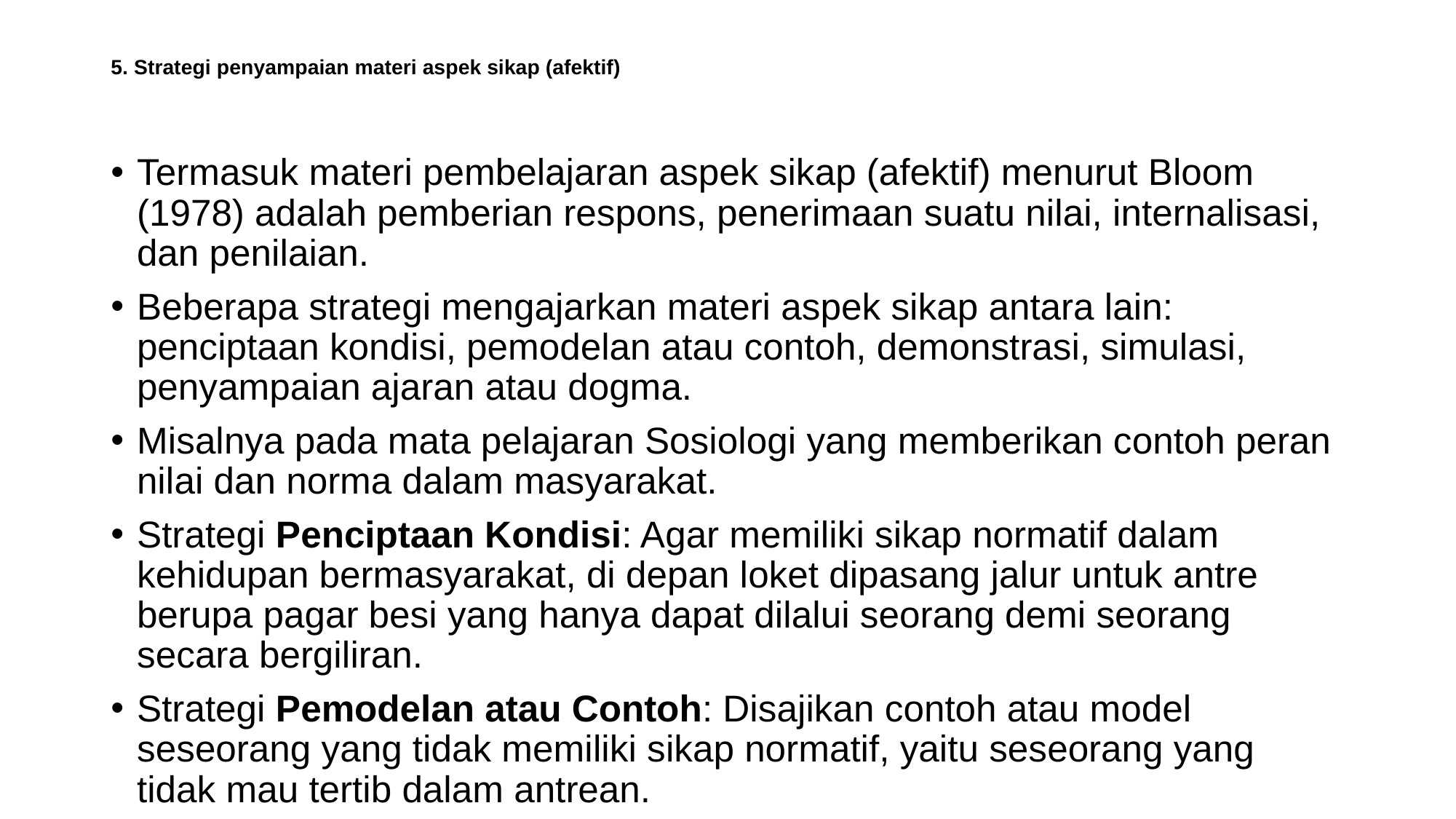

# 5. Strategi penyampaian materi aspek sikap (afektif)
Termasuk materi pembelajaran aspek sikap (afektif) menurut Bloom (1978) adalah pemberian respons, penerimaan suatu nilai, internalisasi, dan penilaian.
Beberapa strategi mengajarkan materi aspek sikap antara lain: penciptaan kondisi, pemodelan atau contoh, demonstrasi, simulasi, penyampaian ajaran atau dogma.
Misalnya pada mata pelajaran Sosiologi yang memberikan contoh peran nilai dan norma dalam masyarakat.
Strategi Penciptaan Kondisi: Agar memiliki sikap normatif dalam kehidupan bermasyarakat, di depan loket dipasang jalur untuk antre berupa pagar besi yang hanya dapat dilalui seorang demi seorang secara bergiliran.
Strategi Pemodelan atau Contoh: Disajikan contoh atau model seseorang yang tidak memiliki sikap normatif, yaitu seseorang yang tidak mau tertib dalam antrean.